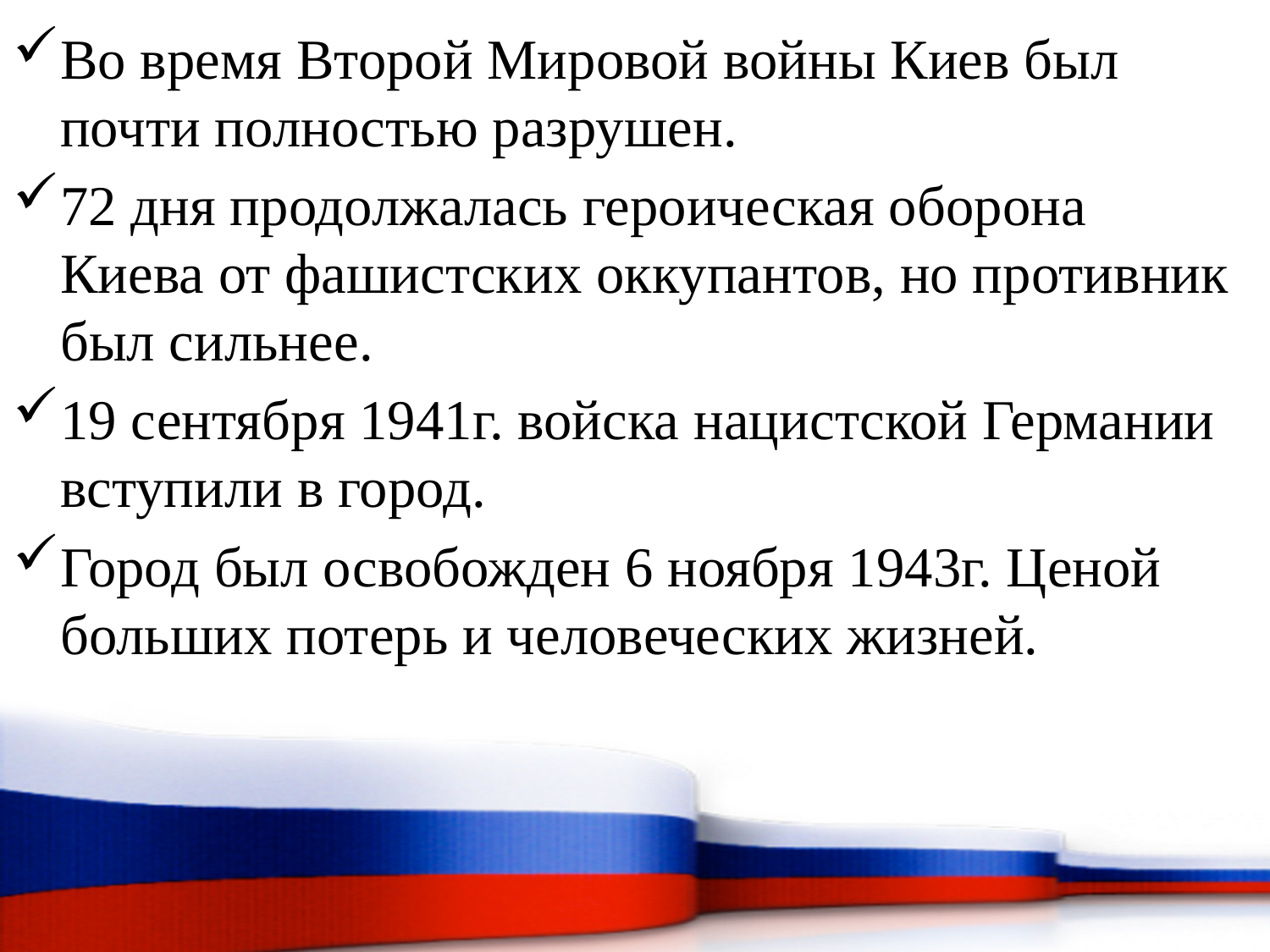

Во время Второй Мировой войны Киев был почти полностью разрушен.
72 дня продолжалась героическая оборона Киева от фашистских оккупантов, но противник был сильнее.
19 сентября 1941г. войска нацистской Германии вступили в город.
Город был освобожден 6 ноября 1943г. Ценой больших потерь и человеческих жизней.